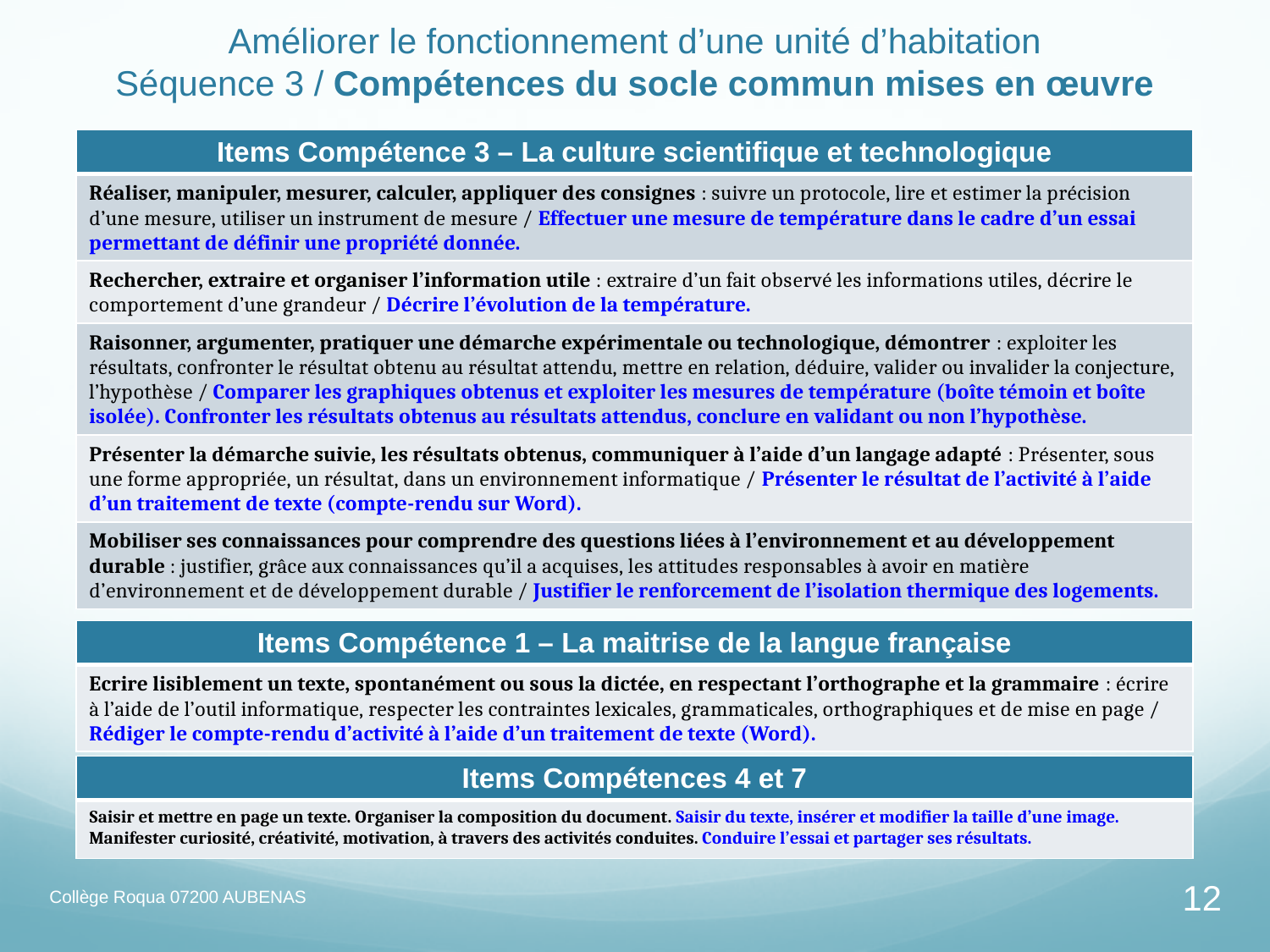

# Améliorer le fonctionnement d’une unité d’habitation Séquence 3 / Compétences du socle commun mises en œuvre
| Items Compétence 3 – La culture scientifique et technologique |
| --- |
| Réaliser, manipuler, mesurer, calculer, appliquer des consignes : suivre un protocole, lire et estimer la précision d’une mesure, utiliser un instrument de mesure / Effectuer une mesure de température dans le cadre d’un essai permettant de définir une propriété donnée. |
| Rechercher, extraire et organiser l’information utile : extraire d’un fait observé les informations utiles, décrire le comportement d’une grandeur / Décrire l’évolution de la température. |
| Raisonner, argumenter, pratiquer une démarche expérimentale ou technologique, démontrer : exploiter les résultats, confronter le résultat obtenu au résultat attendu, mettre en relation, déduire, valider ou invalider la conjecture, l’hypothèse / Comparer les graphiques obtenus et exploiter les mesures de température (boîte témoin et boîte isolée). Confronter les résultats obtenus au résultats attendus, conclure en validant ou non l’hypothèse. |
| Présenter la démarche suivie, les résultats obtenus, communiquer à l’aide d’un langage adapté : Présenter, sous une forme appropriée, un résultat, dans un environnement informatique / Présenter le résultat de l’activité à l’aide d’un traitement de texte (compte-rendu sur Word). |
| Mobiliser ses connaissances pour comprendre des questions liées à l’environnement et au développement durable : justifier, grâce aux connaissances qu’il a acquises, les attitudes responsables à avoir en matière d’environnement et de développement durable / Justifier le renforcement de l’isolation thermique des logements. |
| Items Compétence 1 – La maitrise de la langue française |
| --- |
| Ecrire lisiblement un texte, spontanément ou sous la dictée, en respectant l’orthographe et la grammaire : écrire à l’aide de l’outil informatique, respecter les contraintes lexicales, grammaticales, orthographiques et de mise en page / Rédiger le compte-rendu d’activité à l’aide d’un traitement de texte (Word). |
| Items Compétences 4 et 7 |
| --- |
| Saisir et mettre en page un texte. Organiser la composition du document. Saisir du texte, insérer et modifier la taille d’une image. Manifester curiosité, créativité, motivation, à travers des activités conduites. Conduire l’essai et partager ses résultats. |
Collège Roqua 07200 AUBENAS
12